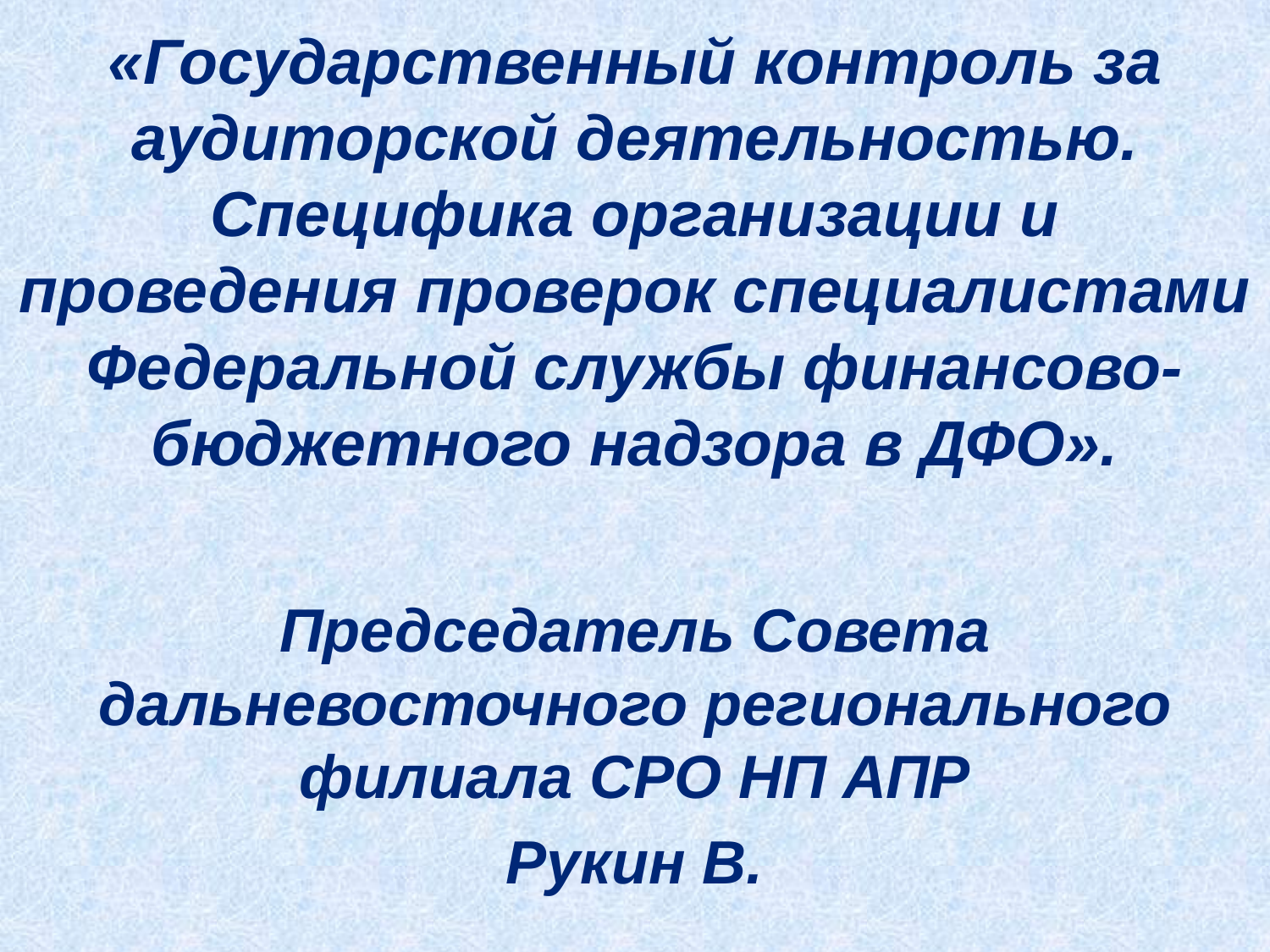

# «Государственный контроль за аудиторской деятельностью. Специфика организации и проведения проверок специалистами Федеральной службы финансово-бюджетного надзора в ДФО».
Председатель Совета дальневосточного регионального филиала СРО НП АПР
Рукин В.